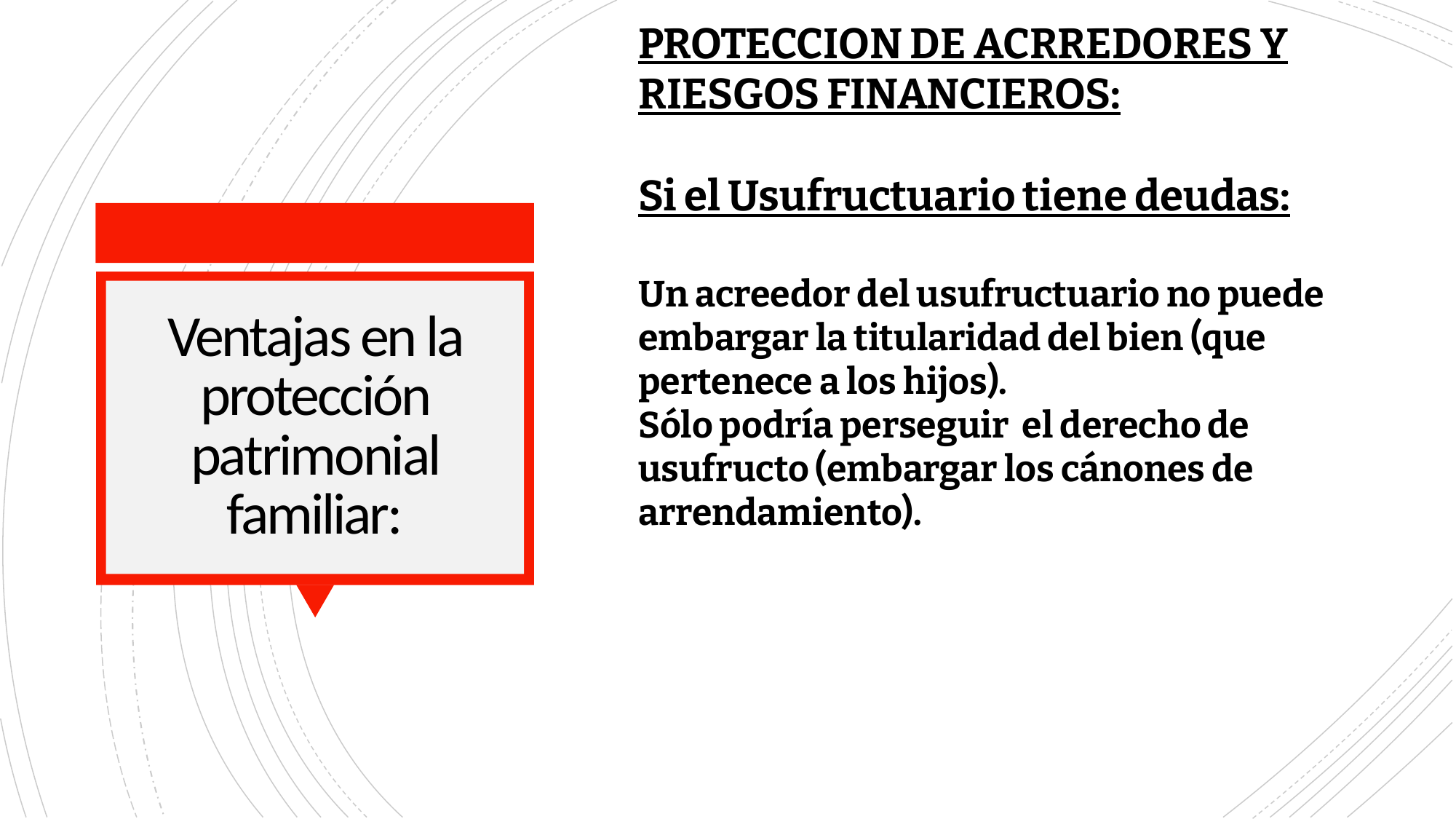

PROTECCION DE ACRREDORES Y RIESGOS FINANCIEROS:

Si el Usufructuario tiene deudas:

Un acreedor del usufructuario no puede embargar la titularidad del bien (que pertenece a los hijos).
Sólo podría perseguir  el derecho de usufructo (embargar los cánones de  arrendamiento).

# Ventajas en la protección patrimonial familiar: